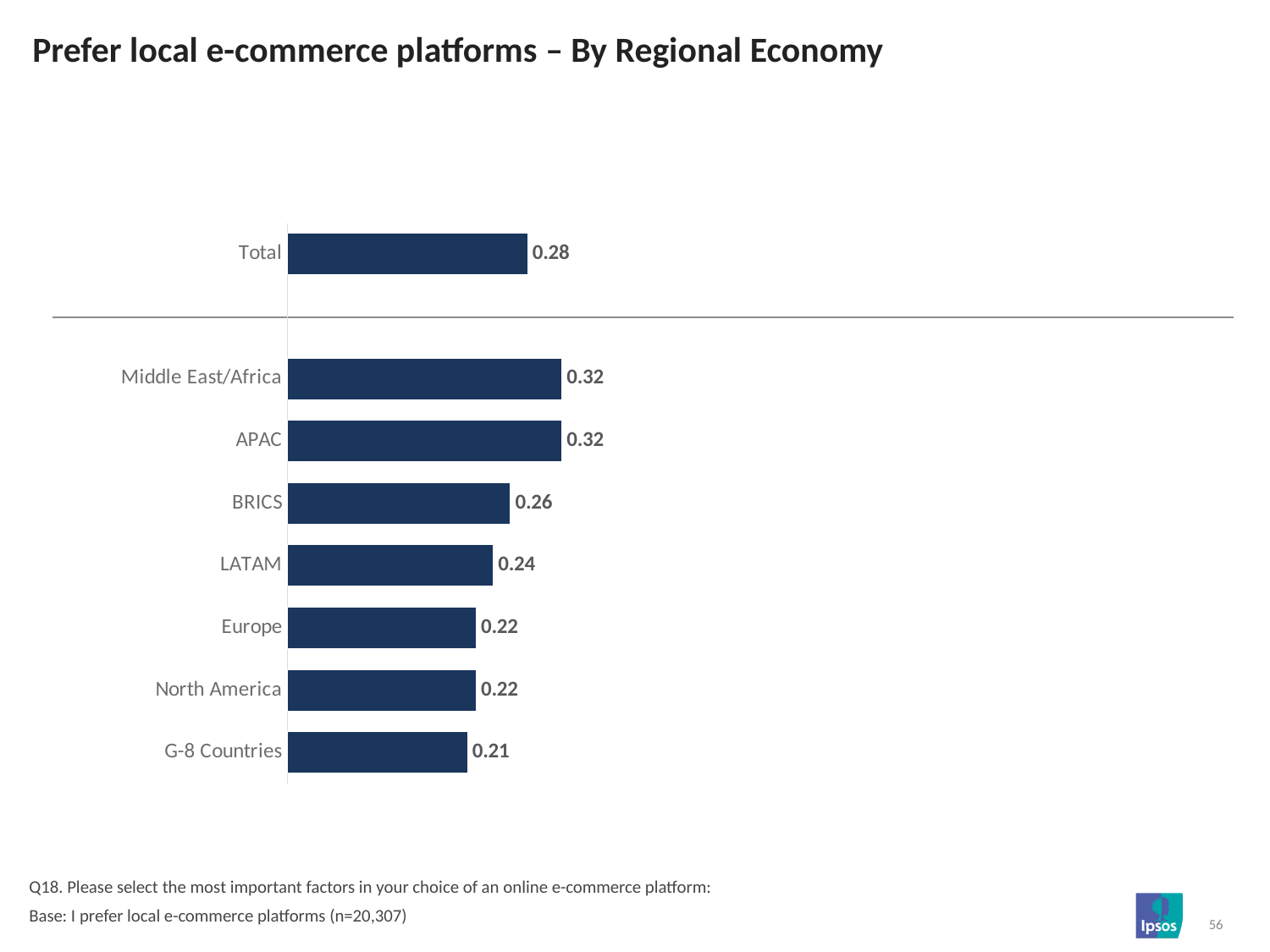

# Prefer local e-commerce platforms – By Regional Economy

### Chart

| Category | Column1 |
|---|---|
| Total | 0.28 |
|  | None |
| Middle East/Africa | 0.32 |
| APAC | 0.32 |
| BRICS | 0.26 |
| LATAM | 0.24 |
| Europe | 0.22 |
| North America | 0.22 |
| G-8 Countries | 0.21 |
Q18. Please select the most important factors in your choice of an online e-commerce platform:
Base: I prefer local e-commerce platforms (n=20,307)